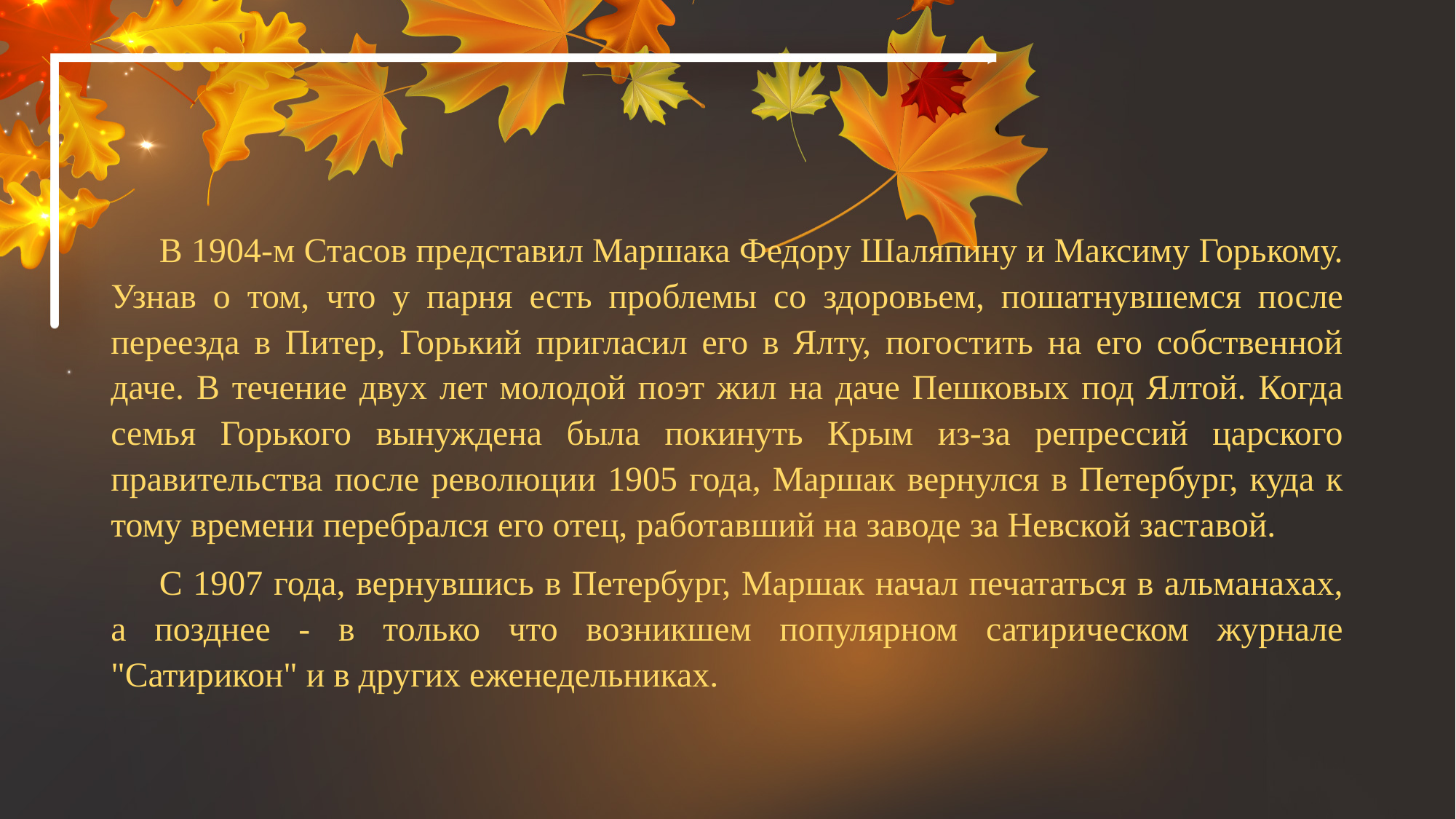

В 1904-м Стасов представил Маршака Федору Шаляпину и Максиму Горькому. Узнав о том, что у парня есть проблемы со здоровьем, пошатнувшемся после переезда в Питер, Горький пригласил его в Ялту, погостить на его собственной даче. В течение двух лет молодой поэт жил на даче Пешковых под Ялтой. Когда семья Горького вынуждена была покинуть Крым из-за репрессий царского правительства после революции 1905 года, Маршак вернулся в Петербург, куда к тому времени перебрался его отец, работавший на заводе за Невской заставой.
С 1907 года, вернувшись в Петербург, Маршак начал печататься в альманахах, а позднее - в только что возникшем популярном сатирическом журнале "Сатирикон" и в других еженедельниках.